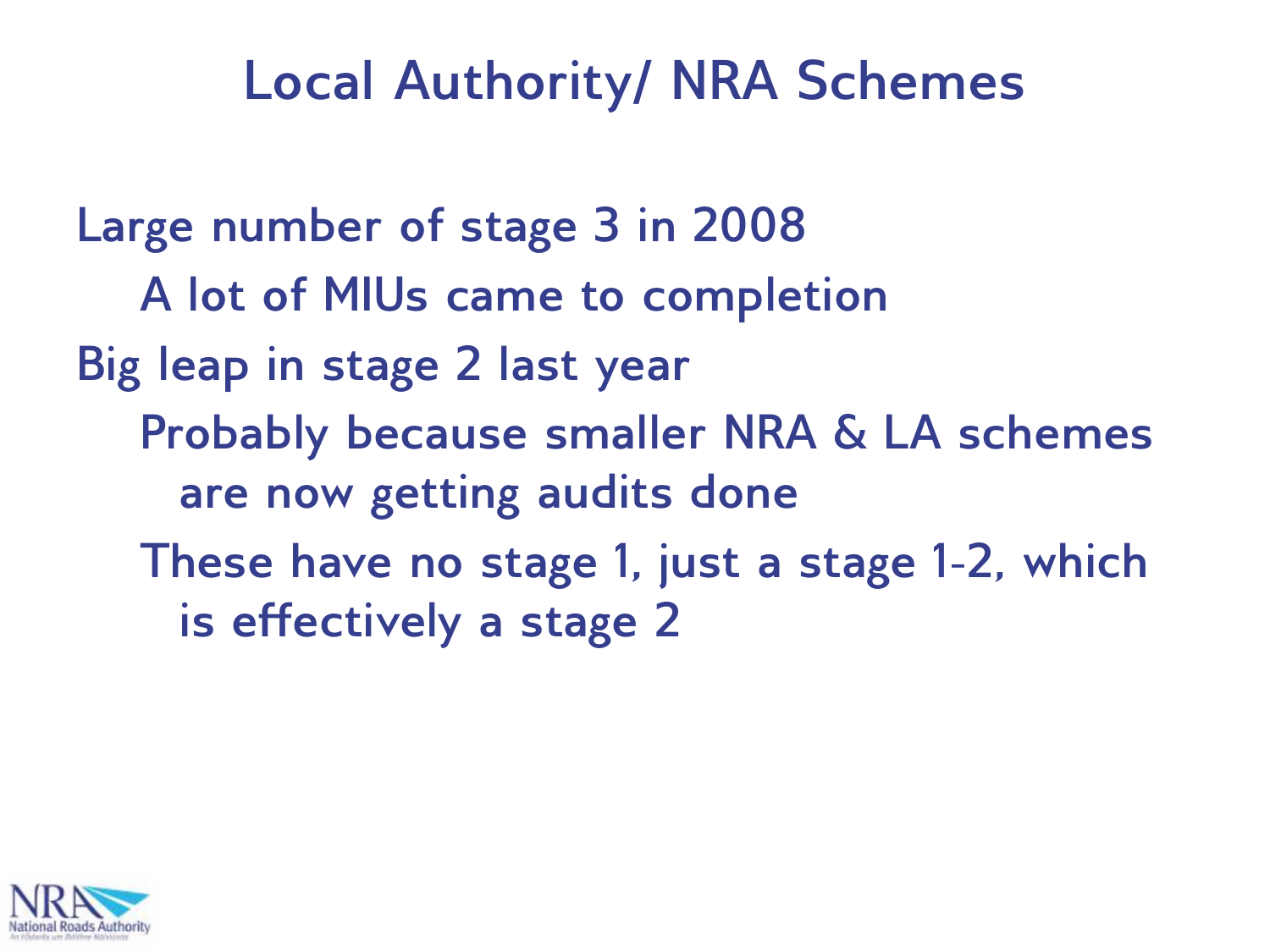

# Local Authority/ NRA Schemes
Large number of stage 3 in 2008
A lot of MIUs came to completion
Big leap in stage 2 last year
Probably because smaller NRA & LA schemes are now getting audits done
These have no stage 1, just a stage 1-2, which is effectively a stage 2